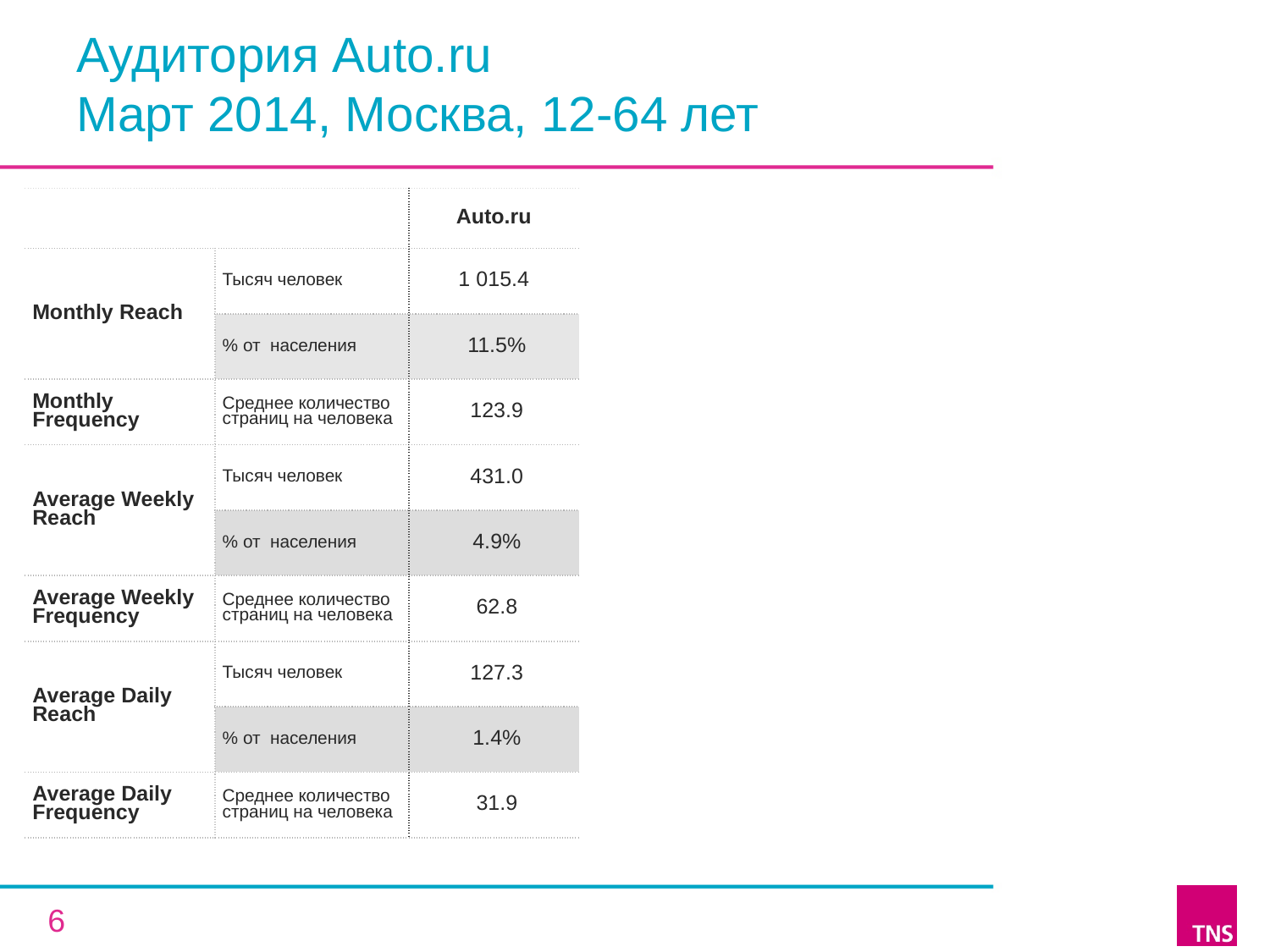

# Аудитория Auto.ru Март 2014, Москва, 12-64 лет
|  |  | Auto.ru |
| --- | --- | --- |
| Monthly Reach | Тысяч человек | 1 015.4 |
|  | % от населения | 11.5% |
| Monthly Frequency | Среднее количество страниц на человека | 123.9 |
| Average Weekly Reach | Тысяч человек | 431.0 |
|  | % от населения | 4.9% |
| Average Weekly Frequency | Среднее количество страниц на человека | 62.8 |
| Average Daily Reach | Тысяч человек | 127.3 |
|  | % от населения | 1.4% |
| Average Daily Frequency | Среднее количество страниц на человека | 31.9 |

6